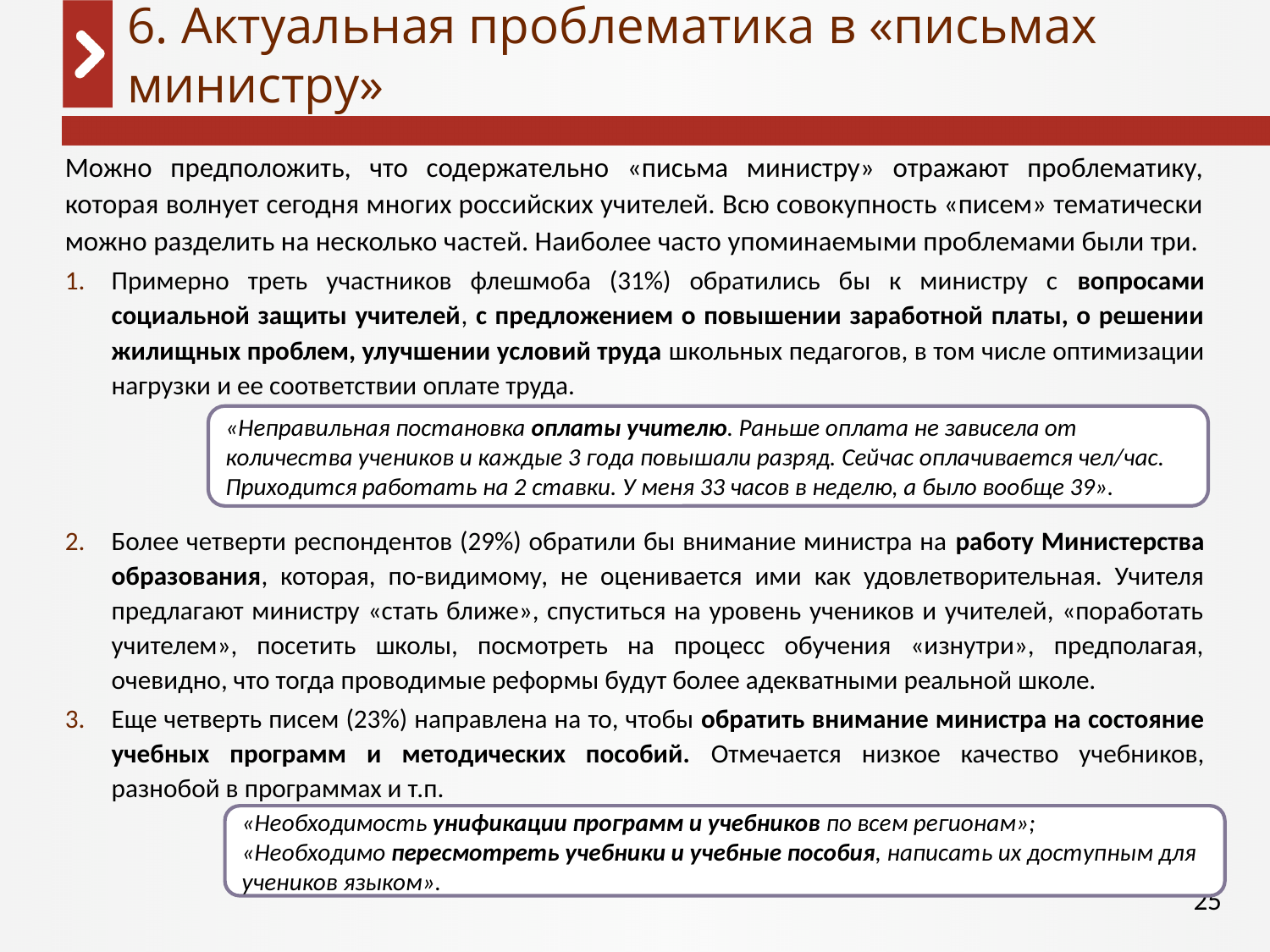

# 6. Актуальная проблематика в «письмах министру»
Можно предположить, что содержательно «письма министру» отражают проблематику, которая волнует сегодня многих российских учителей. Всю совокупность «писем» тематически можно разделить на несколько частей. Наиболее часто упоминаемыми проблемами были три.
Примерно треть участников флешмоба (31%) обратились бы к министру с вопросами социальной защиты учителей, с предложением о повышении заработной платы, о решении жилищных проблем, улучшении условий труда школьных педагогов, в том числе оптимизации нагрузки и ее соответствии оплате труда.

Более четверти респондентов (29%) обратили бы внимание министра на работу Министерства образования, которая, по-видимому, не оценивается ими как удовлетворительная. Учителя предлагают министру «стать ближе», спуститься на уровень учеников и учителей, «поработать учителем», посетить школы, посмотреть на процесс обучения «изнутри», предполагая, очевидно, что тогда проводимые реформы будут более адекватными реальной школе.
Еще четверть писем (23%) направлена на то, чтобы обратить внимание министра на состояние учебных программ и методических пособий. Отмечается низкое качество учебников, разнобой в программах и т.п.
«Неправильная постановка оплаты учителю. Раньше оплата не зависела от количества учеников и каждые 3 года повышали разряд. Сейчас оплачивается чел/час. Приходится работать на 2 ставки. У меня 33 часов в неделю, а было вообще 39».
«Необходимость унификации программ и учебников по всем регионам»;
«Необходимо пересмотреть учебники и учебные пособия, написать их доступным для учеников языком».